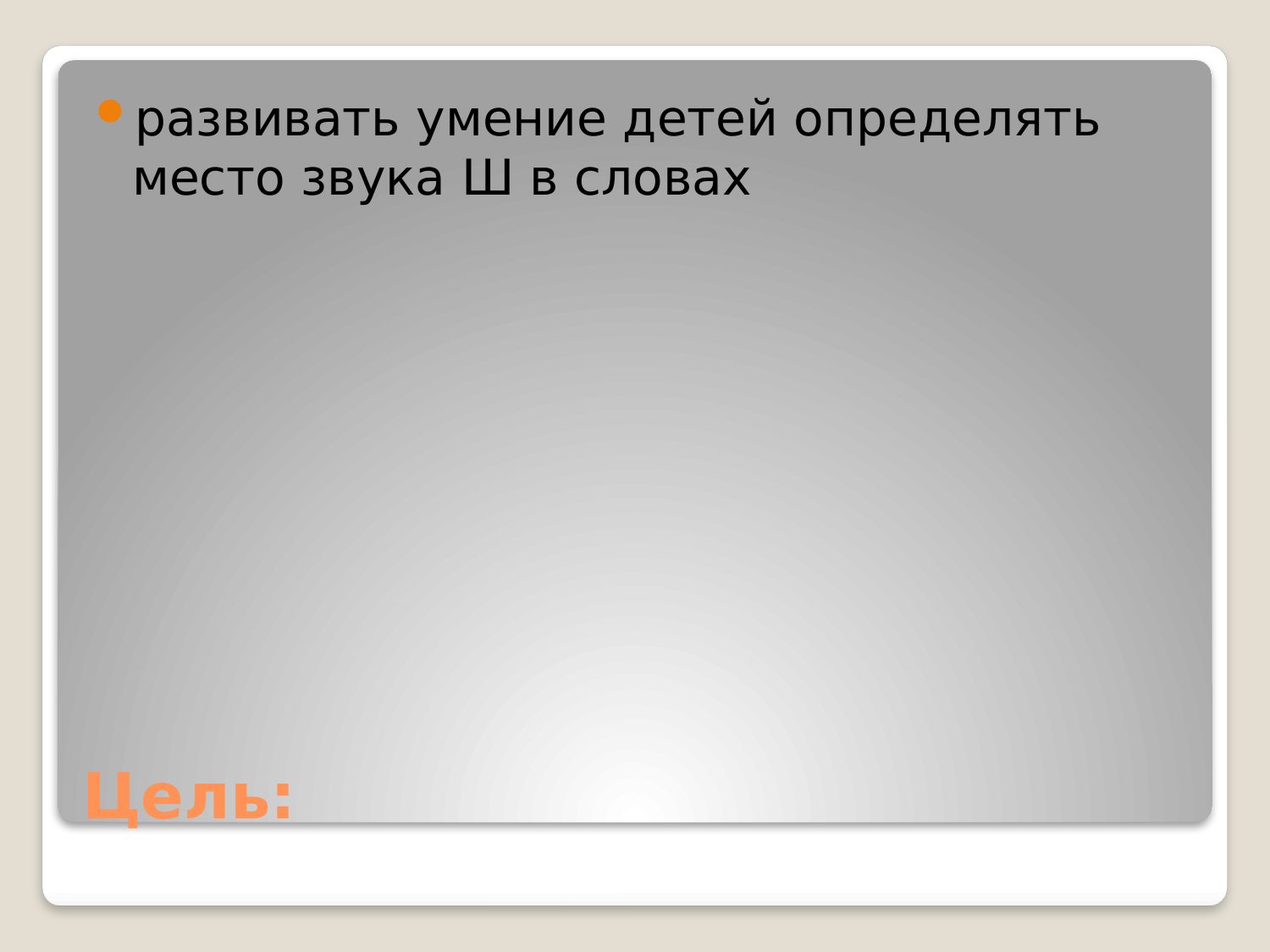

развивать умение детей определять место звука Ш в словах
# Цель: